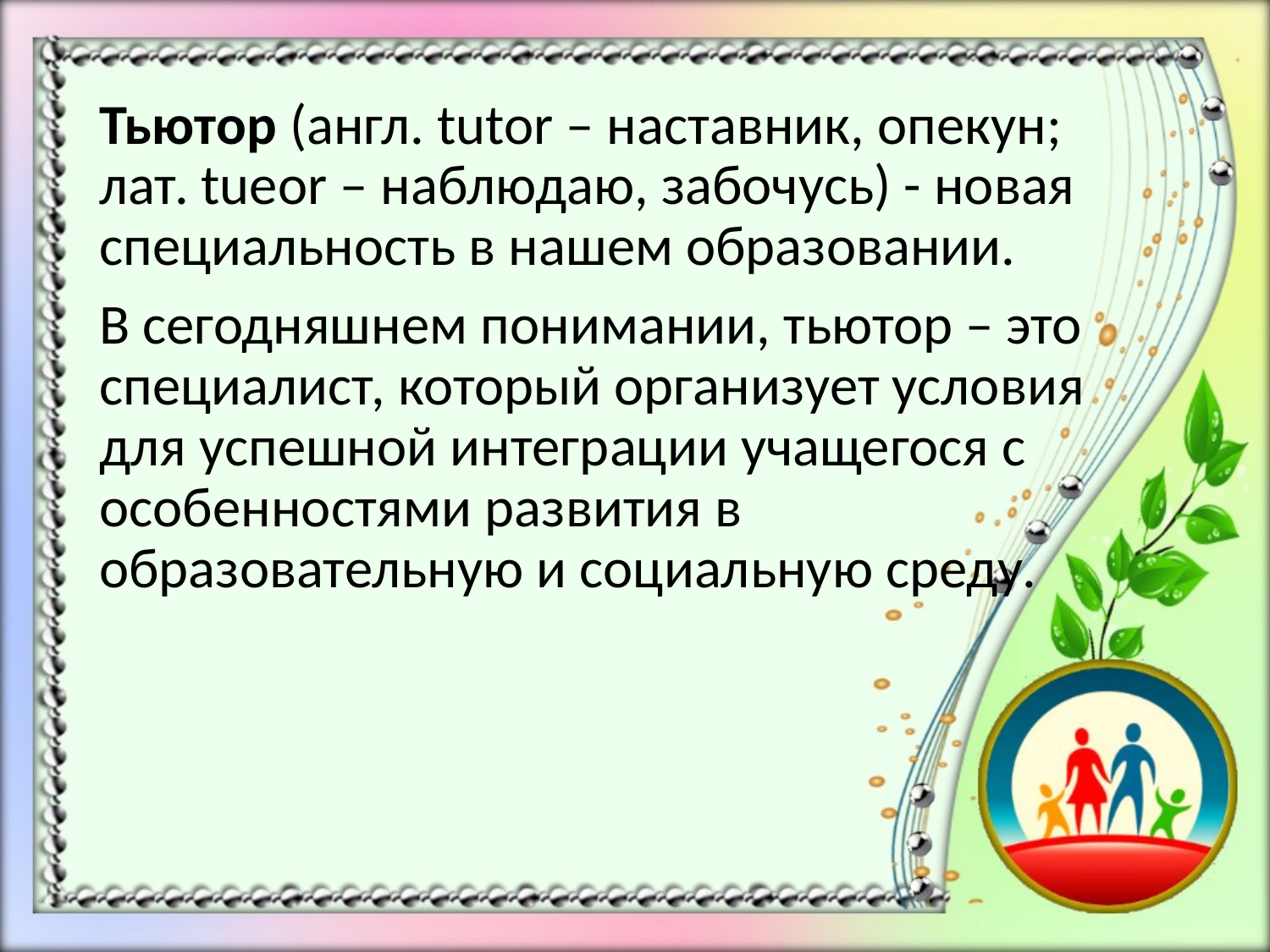

#
Тьютор (англ. tutor – наставник, опекун; лат. tueor – наблюдаю, забочусь) - новая специальность в нашем образовании.
В сегодняшнем понимании, тьютор – это специалист, который организует условия для успешной интеграции учащегося с особенностями развития в образовательную и социальную среду.